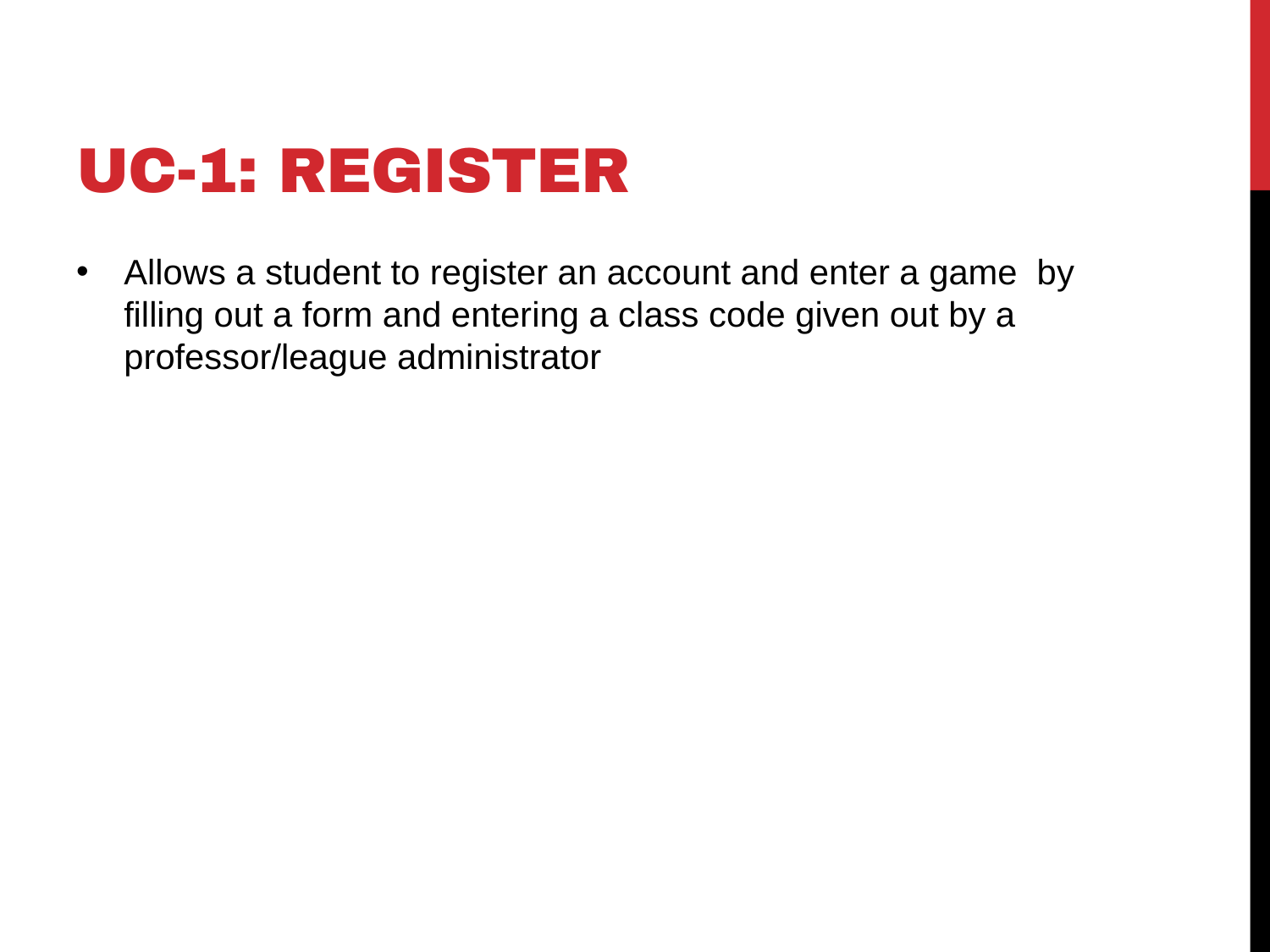

# Uc-1: register
Allows a student to register an account and enter a game  by filling out a form and entering a class code given out by a professor/league administrator